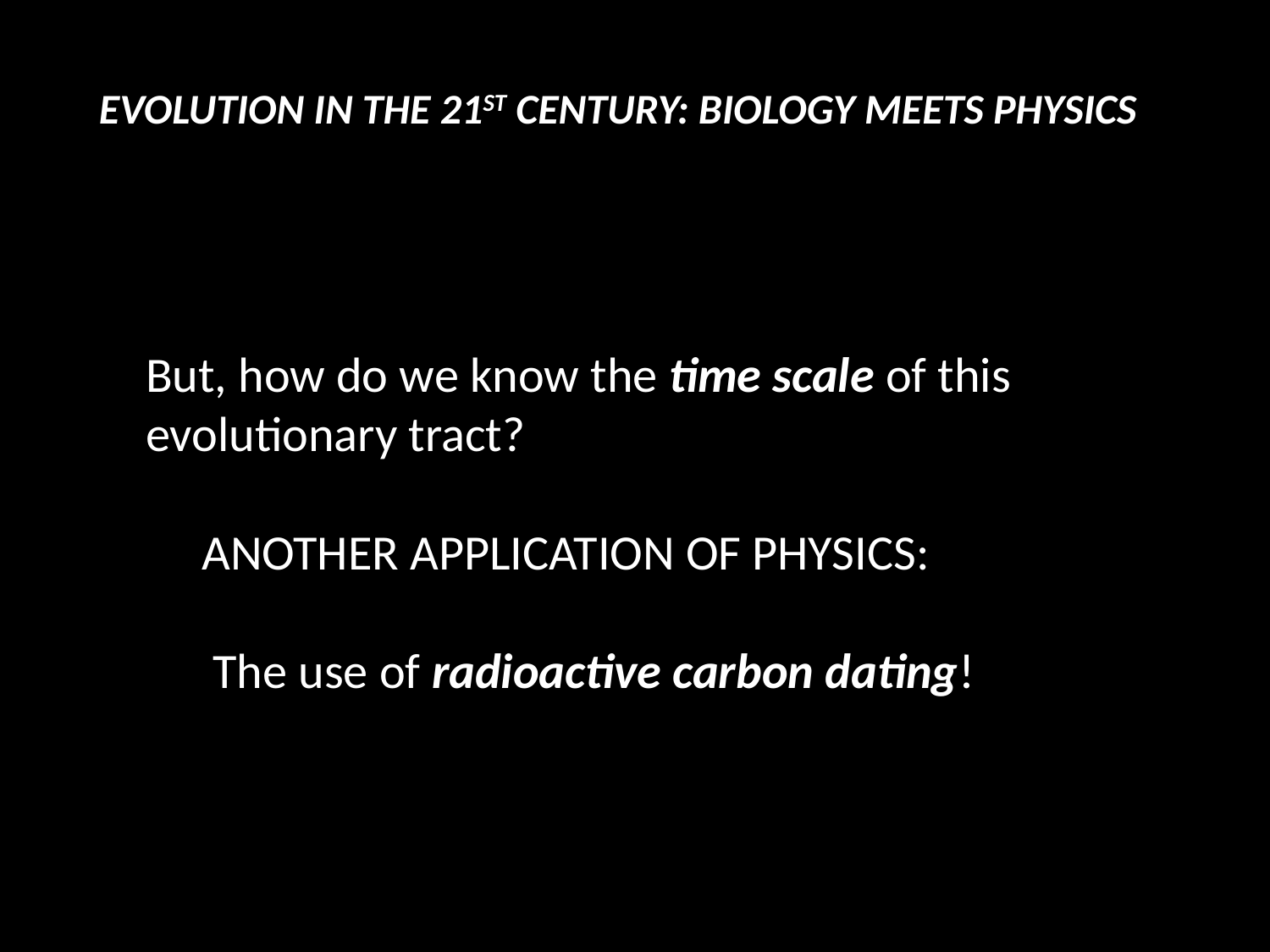

EVOLUTION IN THE 21ST CENTURY: BIOLOGY MEETS PHYSICS
But, how do we know the time scale of this evolutionary tract?

     ANOTHER APPLICATION OF PHYSICS:

      The use of radioactive carbon dating!